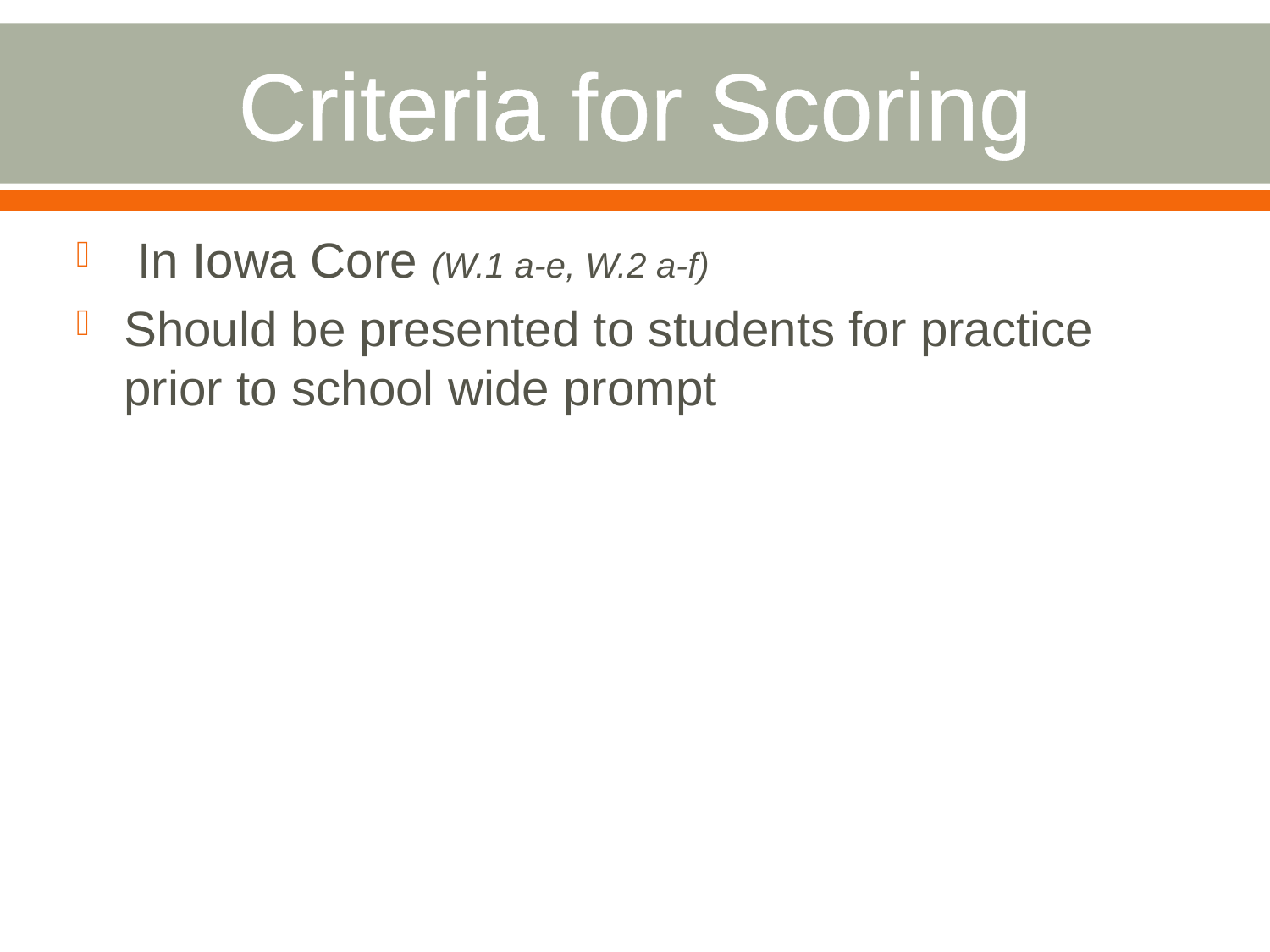

# Criteria for Scoring
 In Iowa Core (W.1 a-e, W.2 a-f)
Should be presented to students for practice prior to school wide prompt